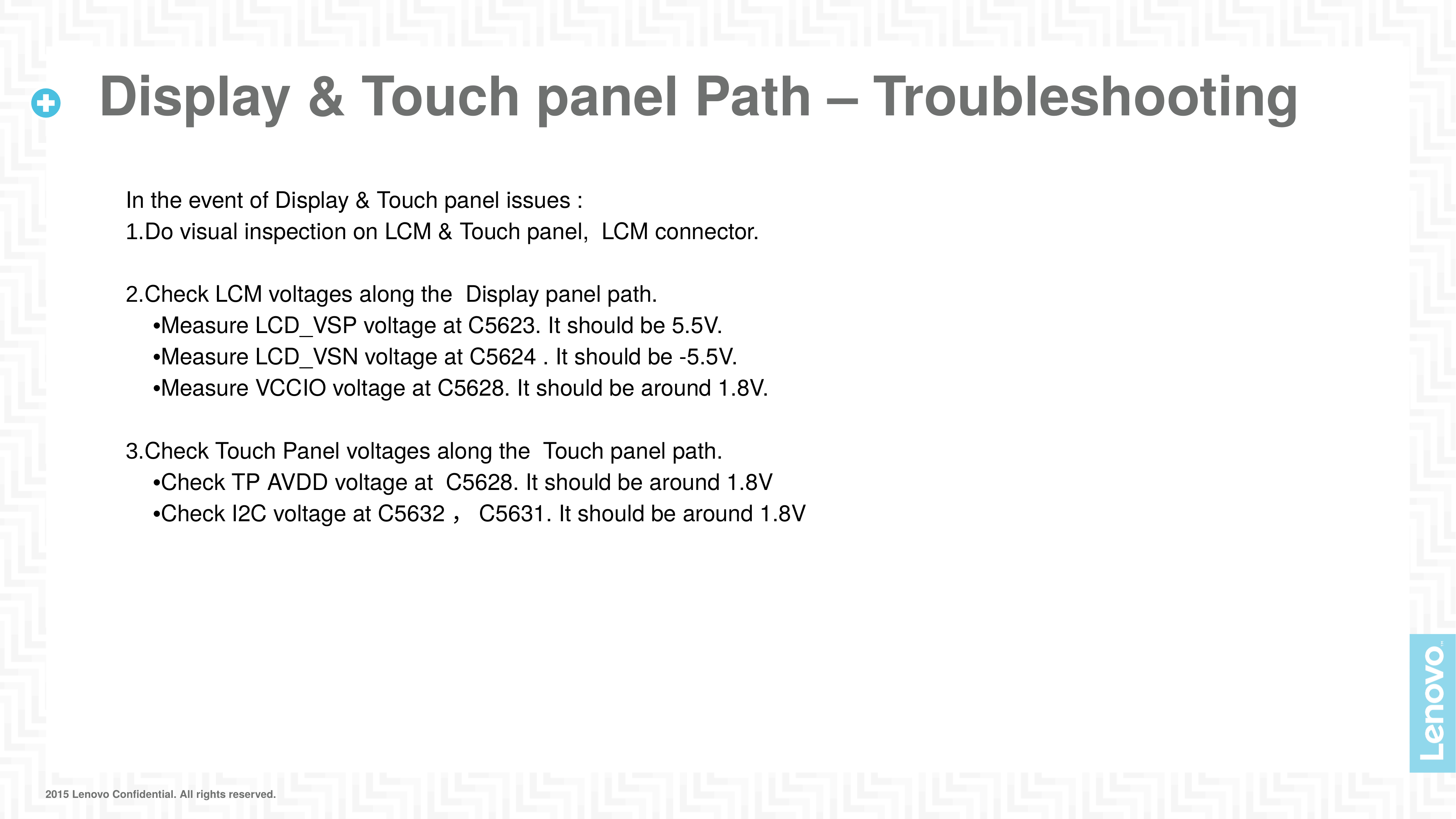

# Display & Touch panel Path – Troubleshooting
In the event of Display & Touch panel issues :
1.Do visual inspection on LCM & Touch panel,  LCM connector.

2.Check LCM voltages along the  Display panel path.
•Measure LCD_VSP voltage at C5623. It should be 5.5V.
•Measure LCD_VSN voltage at C5624 . It should be -5.5V.
•Measure VCCIO voltage at C5628. It should be around 1.8V.

3.Check Touch Panel voltages along the  Touch panel path.
•Check TP AVDD voltage at  C5628. It should be around 1.8V
•Check I2C voltage at C5632，C5631. It should be around 1.8V